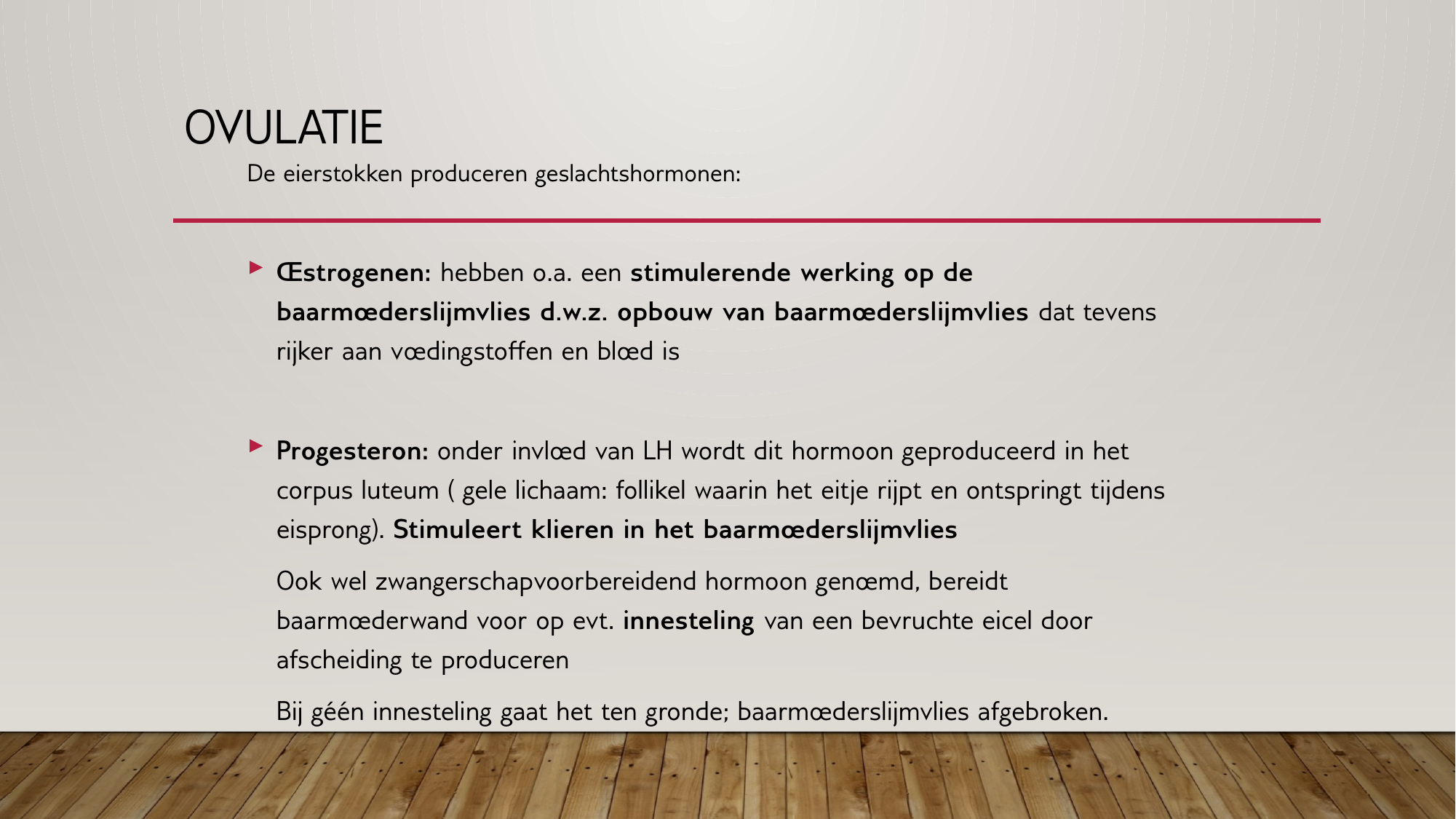

# Ovulatie
De eierstokken produceren geslachtshormonen:

Oestrogenen: hebben o.a. een stimulerende werking op de baarmoederslijmvlies d.w.z. opbouw van baarmoederslijmvlies dat tevens rijker aan voedingstoffen en bloed is

Progesteron: onder invloed van LH wordt dit hormoon geproduceerd in het corpus luteum ( gele lichaam: follikel waarin het eitje rijpt en ontspringt tijdens eisprong). Stimuleert klieren in het baarmoederslijmvlies
	Ook wel zwangerschapvoorbereidend hormoon genoemd, bereidt baarmoederwand voor op evt. innesteling van een bevruchte eicel door afscheiding te produceren
	Bij géén innesteling gaat het ten gronde; baarmoederslijmvlies afgebroken.